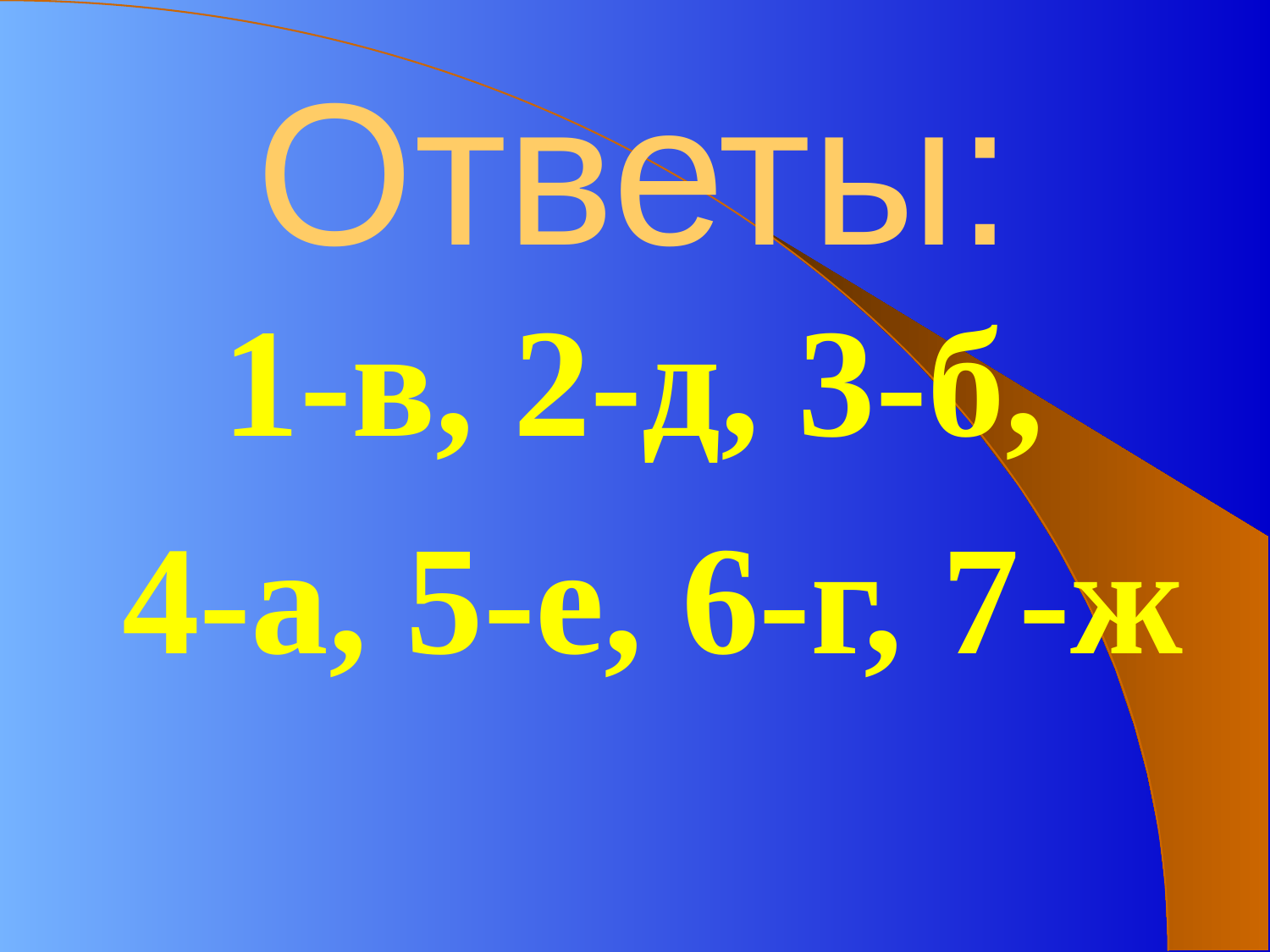

# Ответы:
1-в, 2-д, 3-б,
4-а, 5-е, 6-г, 7-ж